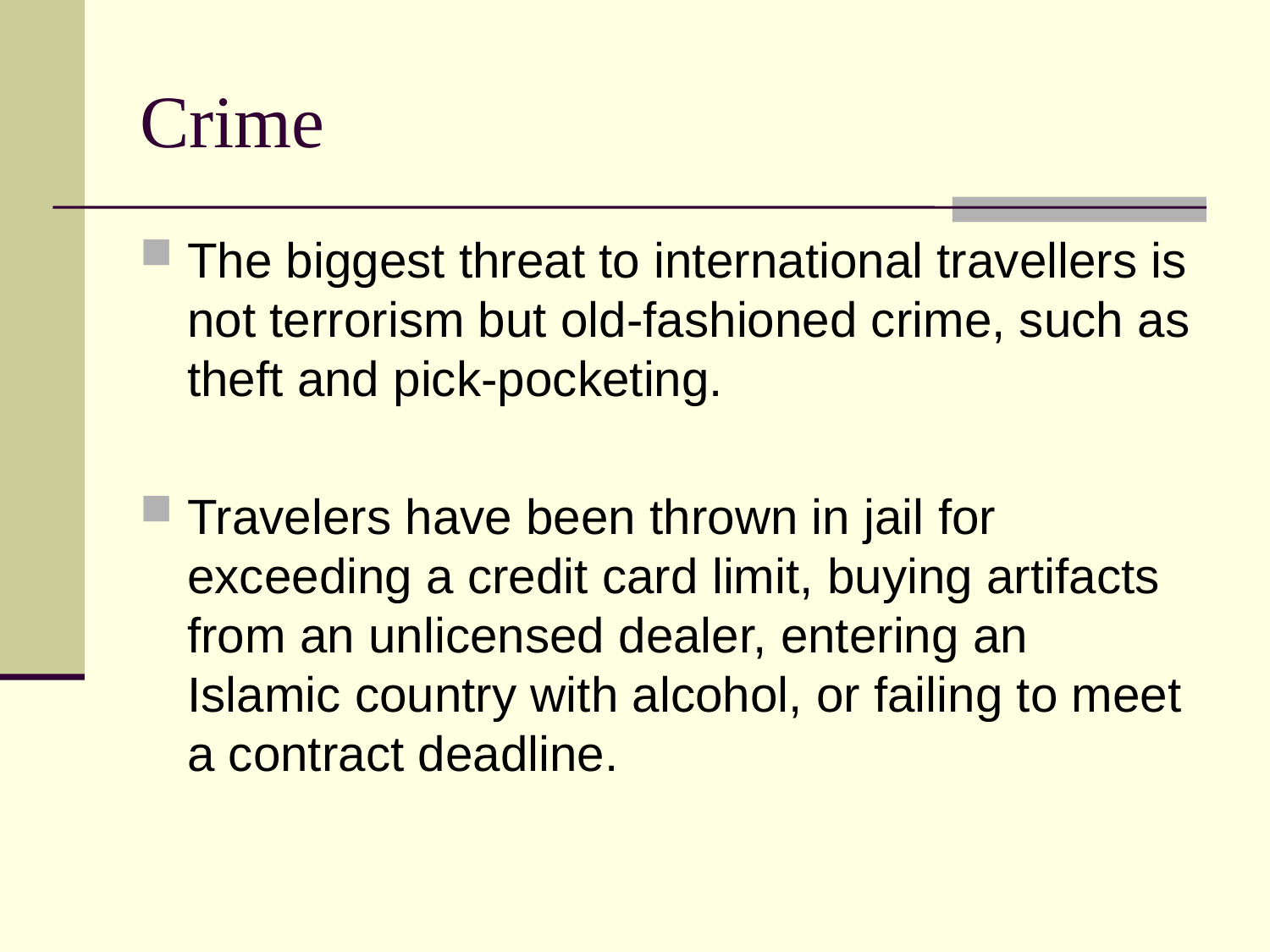

# Crime
The biggest threat to international travellers is not terrorism but old-fashioned crime, such as theft and pick-pocketing.

Travelers have been thrown in jail for exceeding a credit card limit, buying artifacts from an unlicensed dealer, entering an Islamic country with alcohol, or failing to meet a contract deadline.